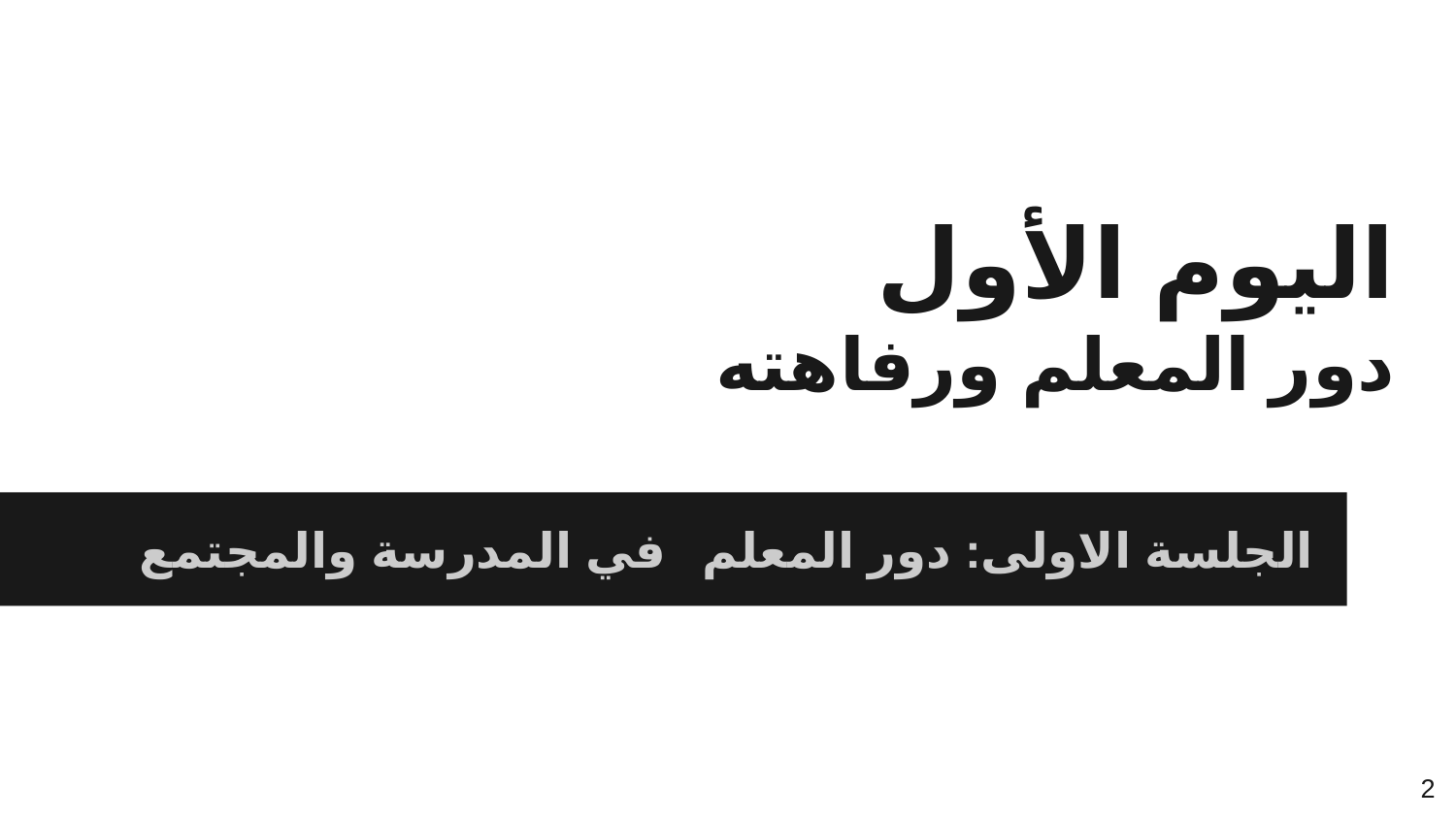

# اليوم الأول
دور المعلم ورفاهته
الجلسة الاولى: دور المعلم   في المدرسة والمجتمع
2